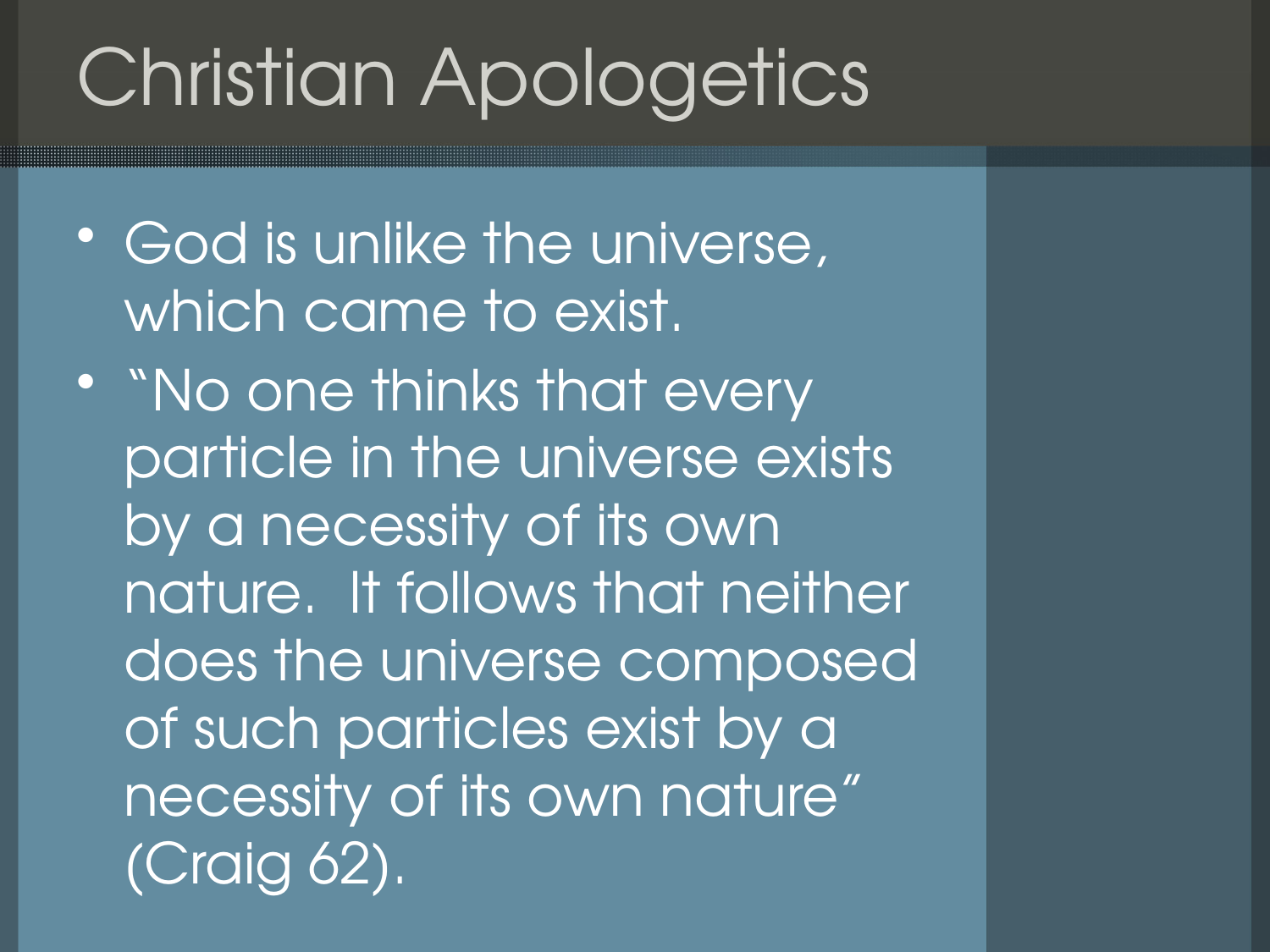

# Christian Apologetics
God is unlike the universe, which came to exist.
“No one thinks that every particle in the universe exists by a necessity of its own nature.  It follows that neither does the universe composed of such particles exist by a necessity of its own nature” (Craig 62).